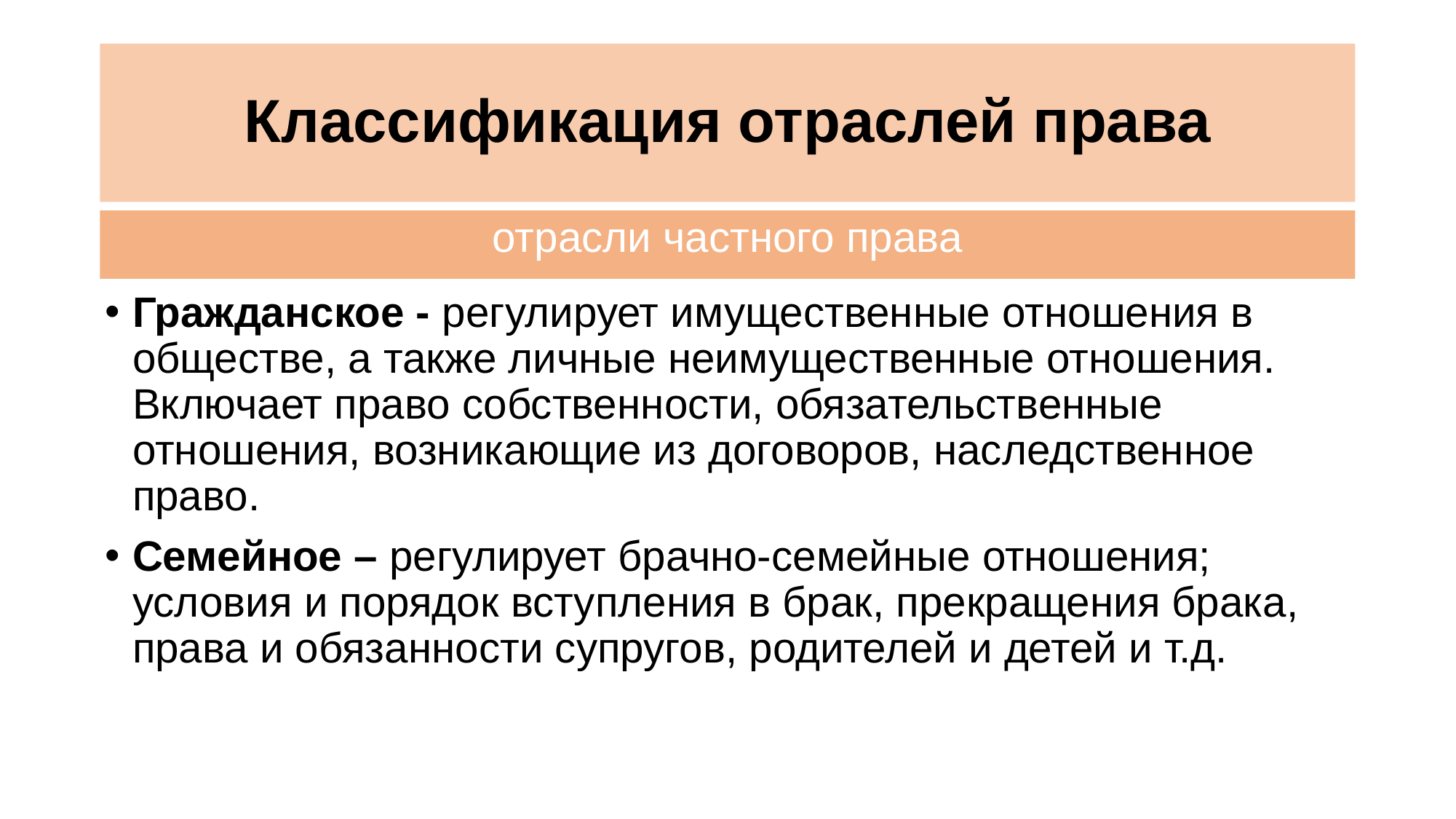

# Классификация отраслей права
отрасли частного права
Гражданское - регулирует имущественные отношения в обществе, а также личные неимущественные отношения. Включает право собственности, обязательственные отношения, возникающие из договоров, наследственное право.
Семейное – регулирует брачно-семейные отношения; условия и порядок вступления в брак, прекращения брака, права и обязанности супругов, родителей и детей и т.д.